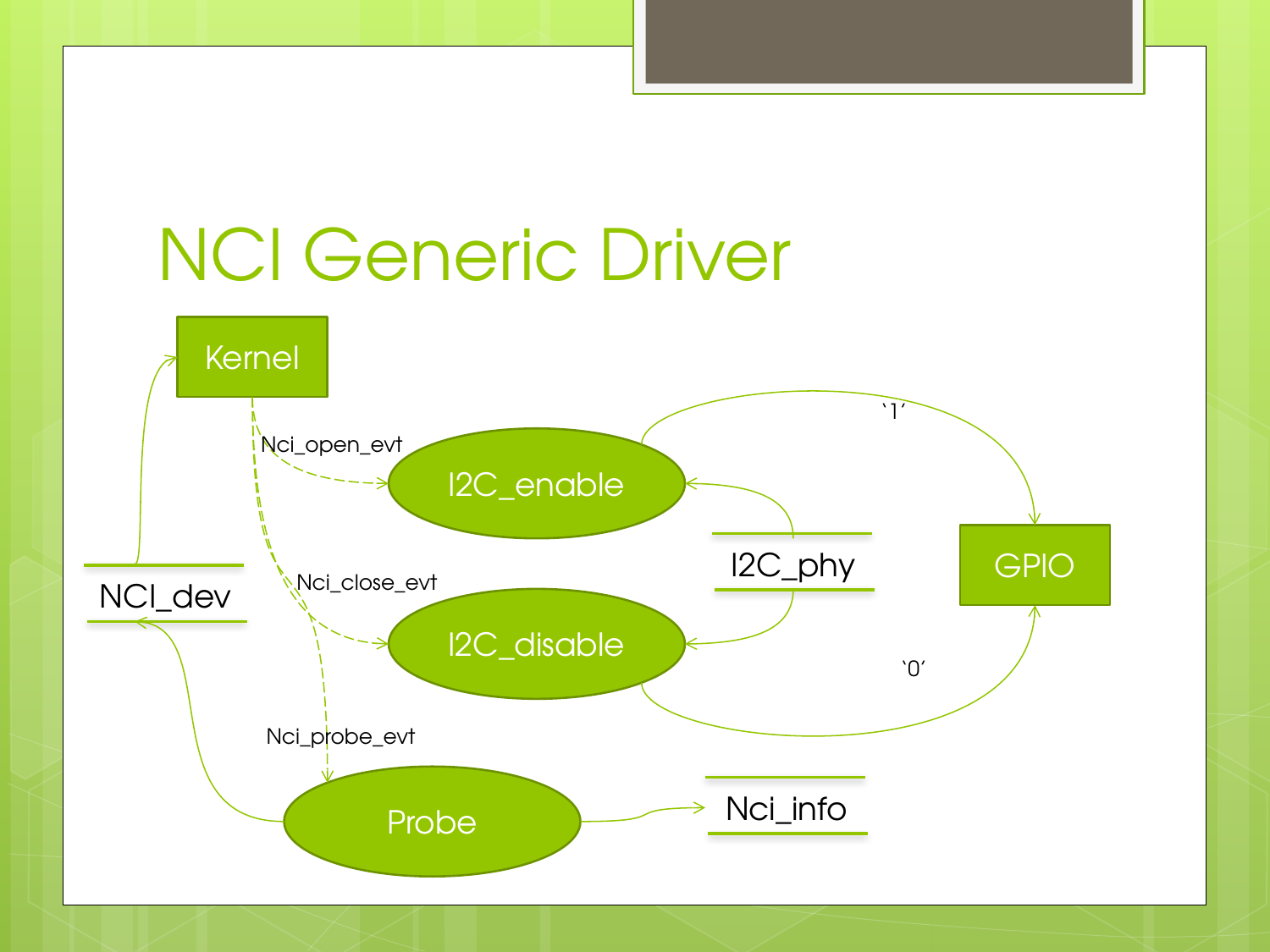

# NCI Generic Driver
Kernel
‘1’
Nci_open_evt
I2C_enable
GPIO
I2C_phy
Nci_close_evt
NCI_dev
I2C_disable
‘0’
Nci_probe_evt
Probe
Nci_info